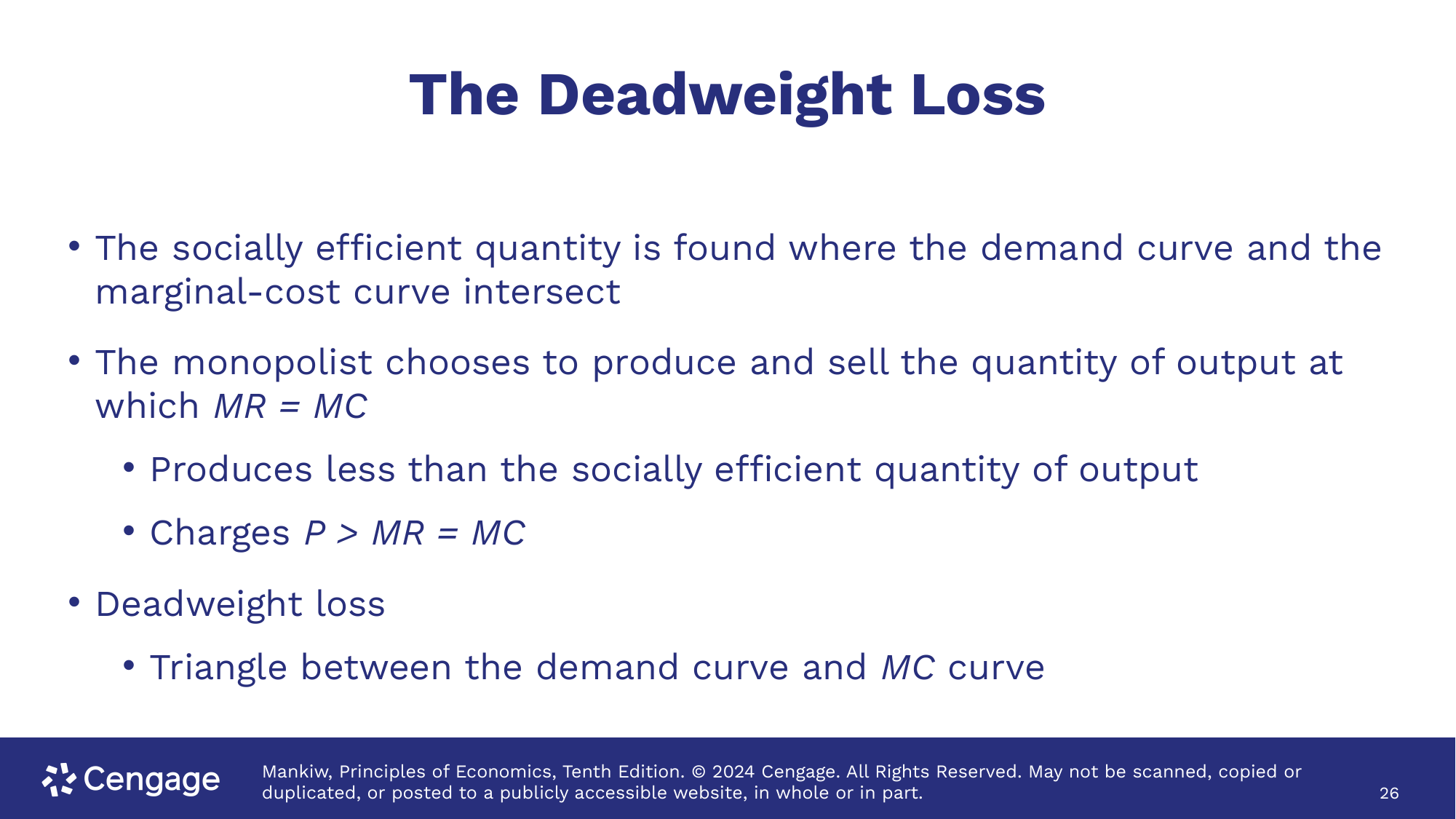

# The Deadweight Loss
The socially efficient quantity is found where the demand curve and the marginal-cost curve intersect
The monopolist chooses to produce and sell the quantity of output at which MR = MC
Produces less than the socially efficient quantity of output
Charges P > MR = MC
Deadweight loss
Triangle between the demand curve and MC curve